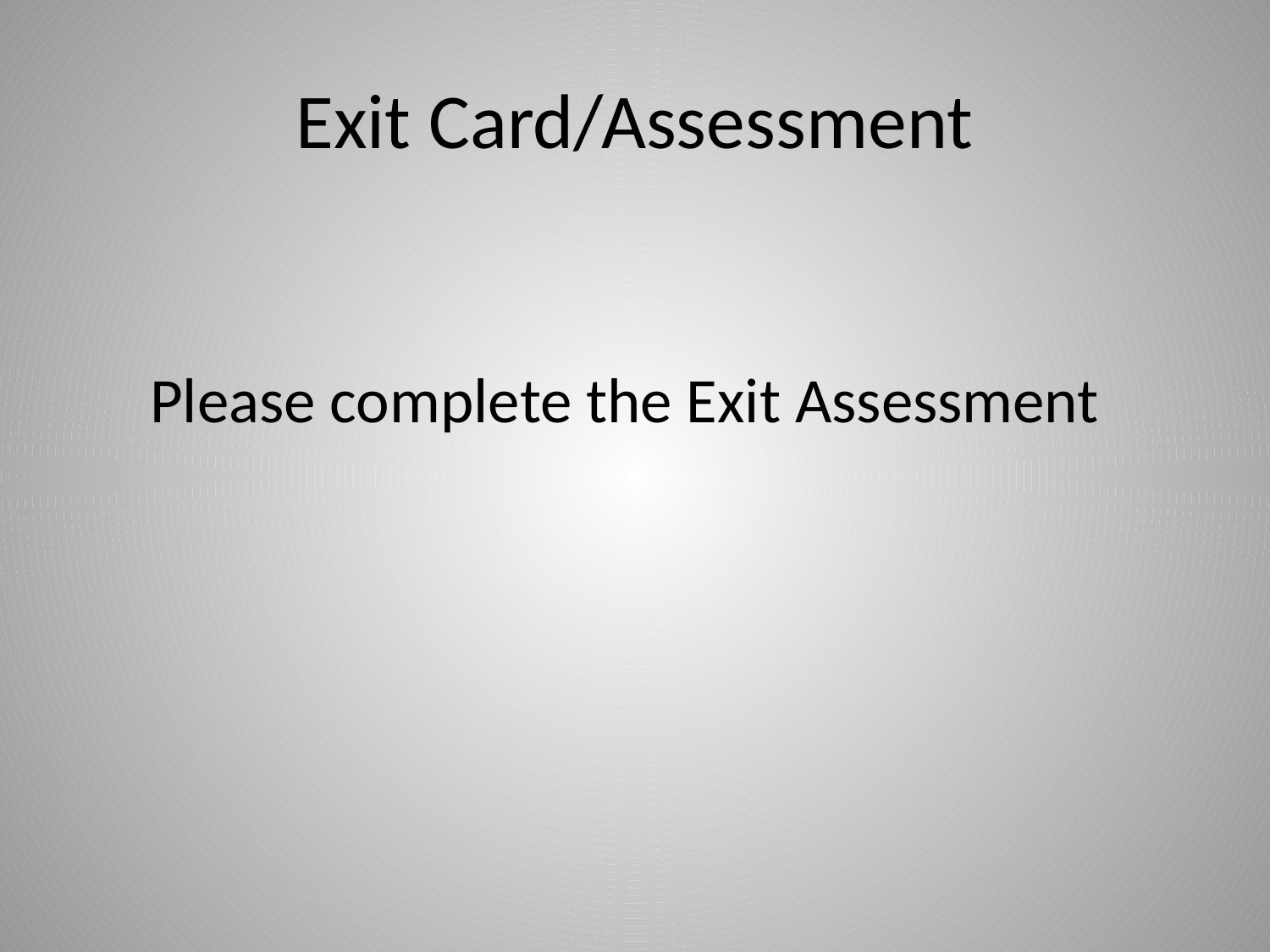

# Exit Card/Assessment

Please complete the Exit Assessment